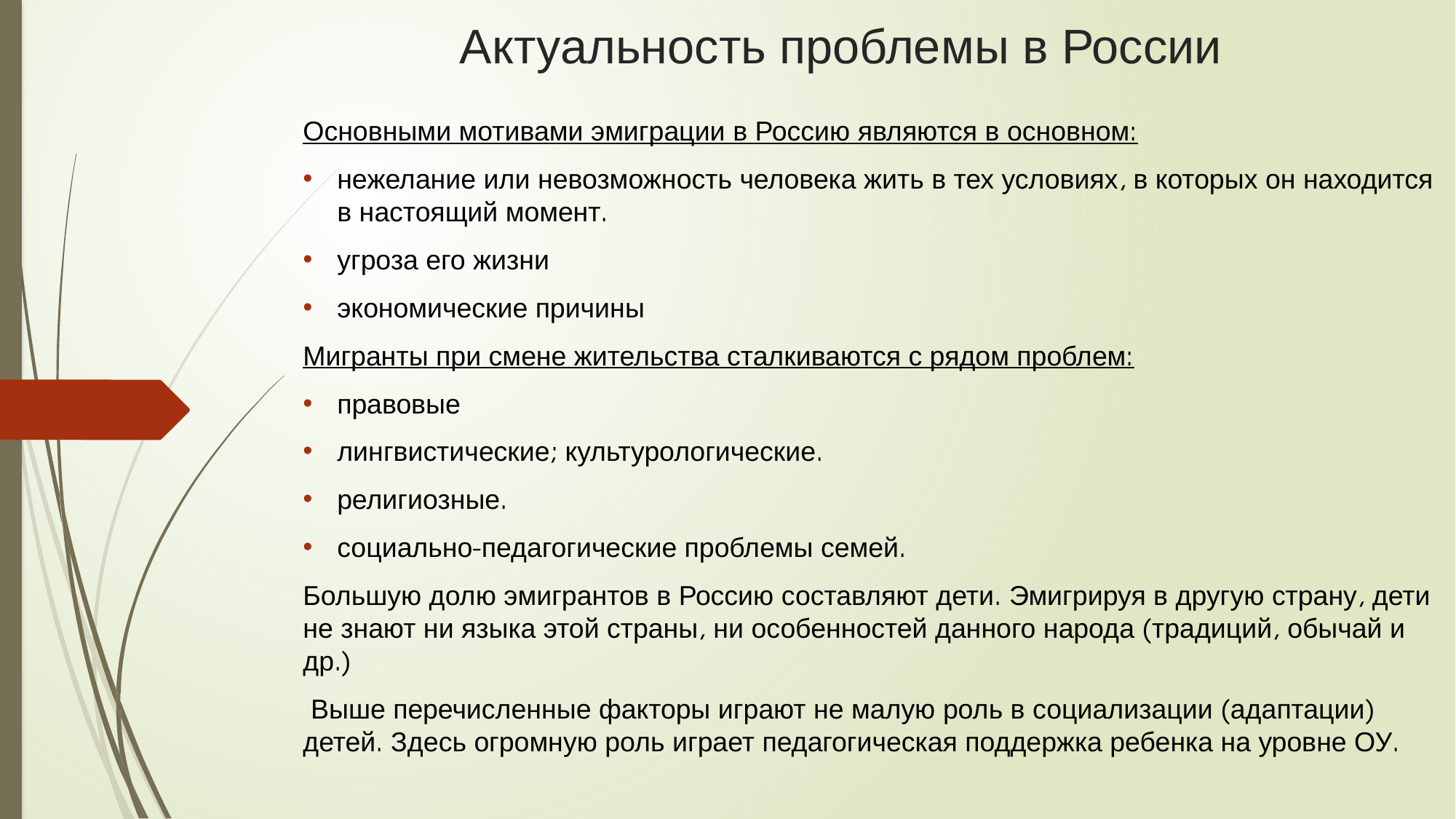

# Актуальность проблемы в России
Основными мотивами эмиграции в Россию являются в основном:
нежелание или невозможность человека жить в тех условиях, в которых он находится в настоящий момент.
угроза его жизни
экономические причины
Мигранты при смене жительства сталкиваются с рядом проблем:
правовые
лингвистические; культурологические.
религиозные.
социально-педагогические проблемы семей.
Большую долю эмигрантов в Россию составляют дети. Эмигрируя в другую страну, дети не знают ни языка этой страны, ни особенностей данного народа (традиций, обычай и др.)
 Выше перечисленные факторы играют не малую роль в социализации (адаптации) детей. Здесь огромную роль играет педагогическая поддержка ребенка на уровне ОУ.